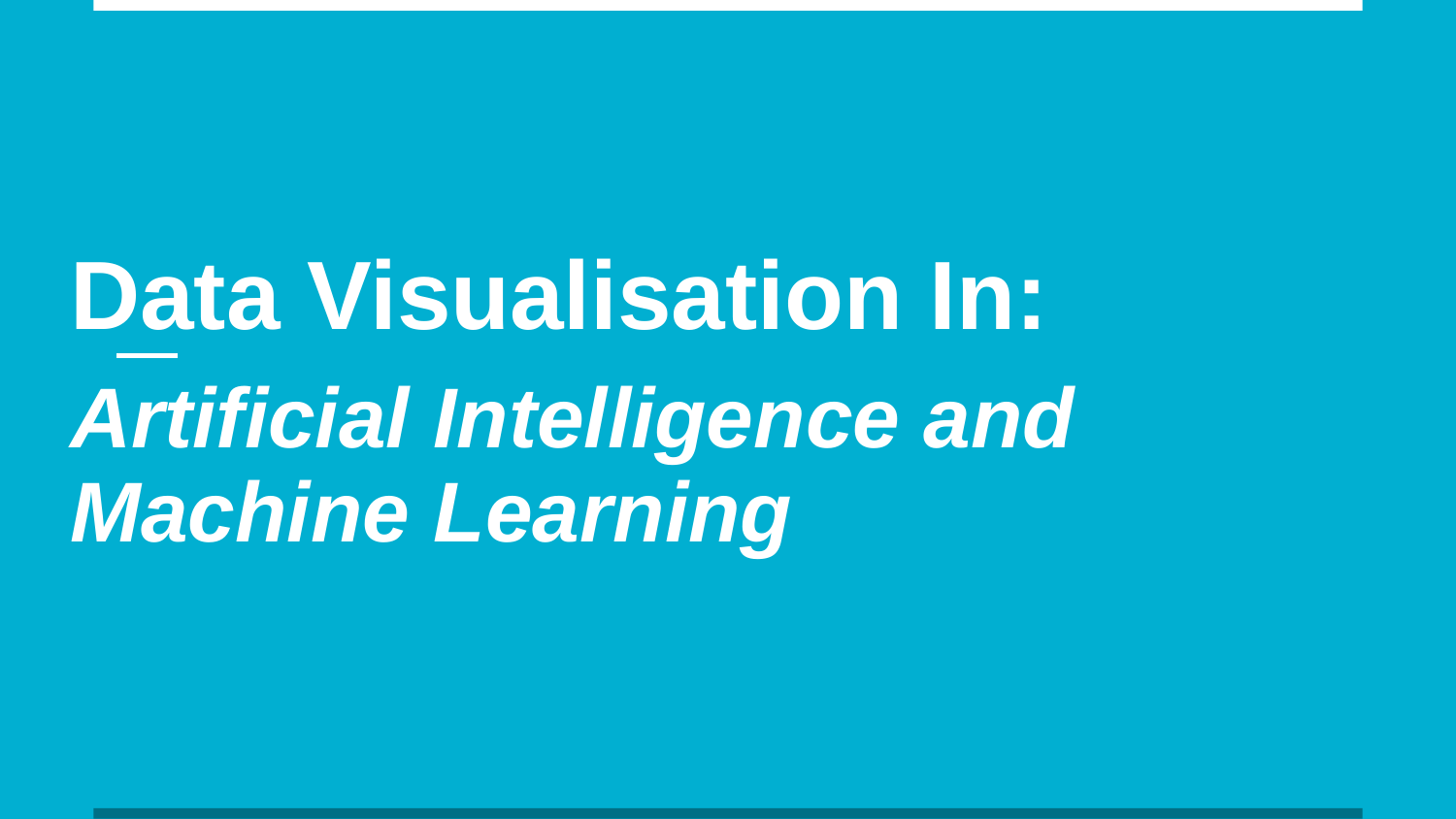

# Data Visualisation In:
Artificial Intelligence and Machine Learning